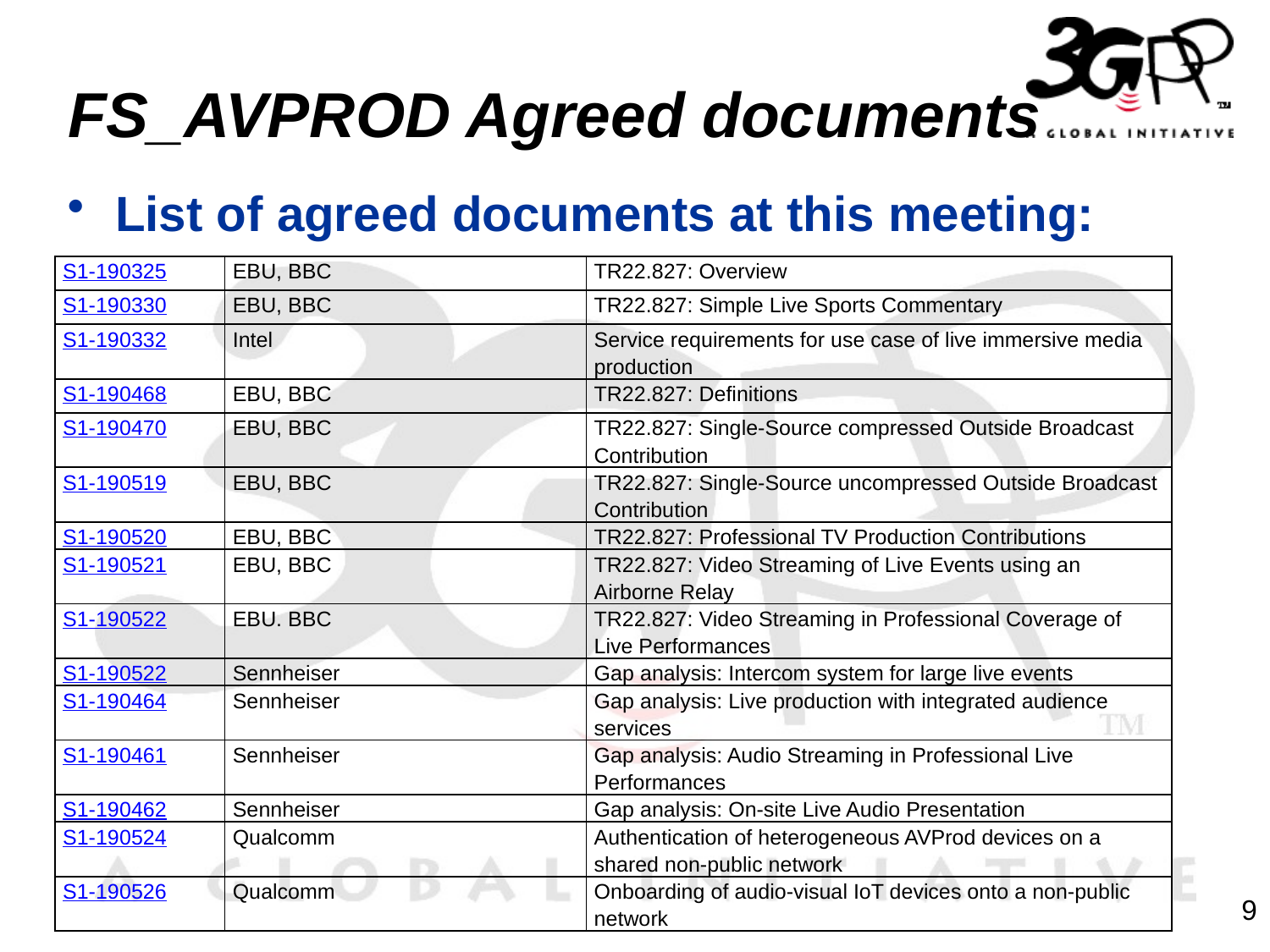

# FS_AVPROD Agreed documents
List of agreed documents at this meeting:

| S1-190325 | EBU, BBC | TR22.827: Overview |
| --- | --- | --- |
| S1-190330 | EBU, BBC | TR22.827: Simple Live Sports Commentary |
| S1-190332 | Intel | Service requirements for use case of live immersive media production |
| S1-190468 | EBU, BBC | TR22.827: Definitions |
| S1-190470 | EBU, BBC | TR22.827: Single-Source compressed Outside Broadcast Contribution |
| S1-190519 | EBU, BBC | TR22.827: Single-Source uncompressed Outside Broadcast Contribution |
| S1-190520 | EBU, BBC | TR22.827: Professional TV Production Contributions |
| S1-190521 | EBU, BBC | TR22.827: Video Streaming of Live Events using an Airborne Relay |
| S1-190522 | EBU. BBC | TR22.827: Video Streaming in Professional Coverage of Live Performances |
| S1-190522 | Sennheiser | Gap analysis: Intercom system for large live events |
| S1-190464 | Sennheiser | Gap analysis: Live production with integrated audience services |
| S1-190461 | Sennheiser | Gap analysis: Audio Streaming in Professional Live Performances |
| S1-190462 | Sennheiser | Gap analysis: On-site Live Audio Presentation |
| S1-190524 | Qualcomm | Authentication of heterogeneous AVProd devices on a shared non-public network |
| S1-190526 | Qualcomm | Onboarding of audio-visual IoT devices onto a non-public network |
9